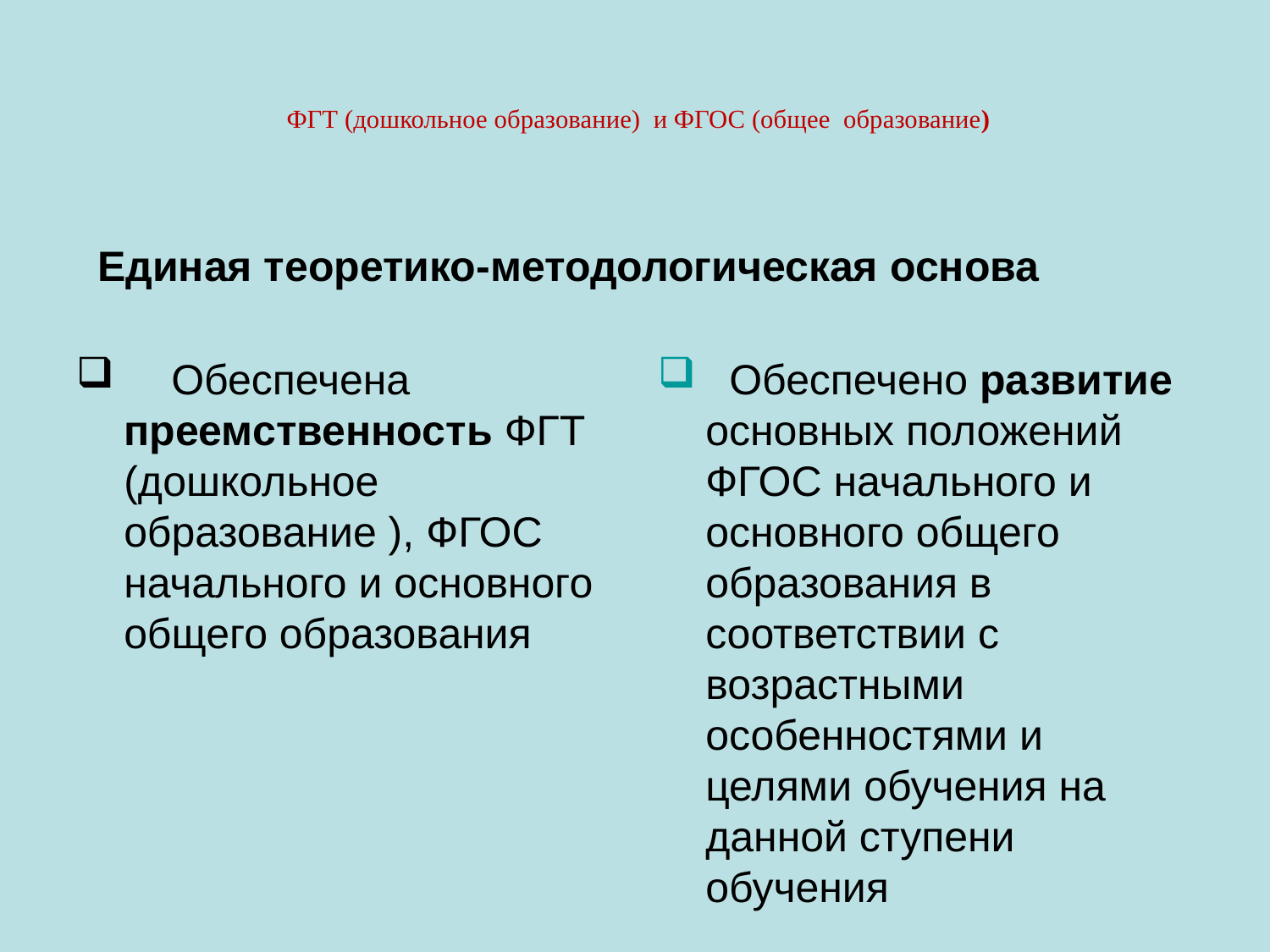

ФГТ (дошкольное образование)  и ФГОС (общее  образование)
Единая теоретико-методологическая основа
    Обеспечена преемственность ФГТ (дошкольное образование ), ФГОС начального и основного общего образования

  Обеспечено развитие основных положений ФГОС начального и  основного общего образования в соответствии с возрастными особенностями и целями обучения на данной ступени обучения